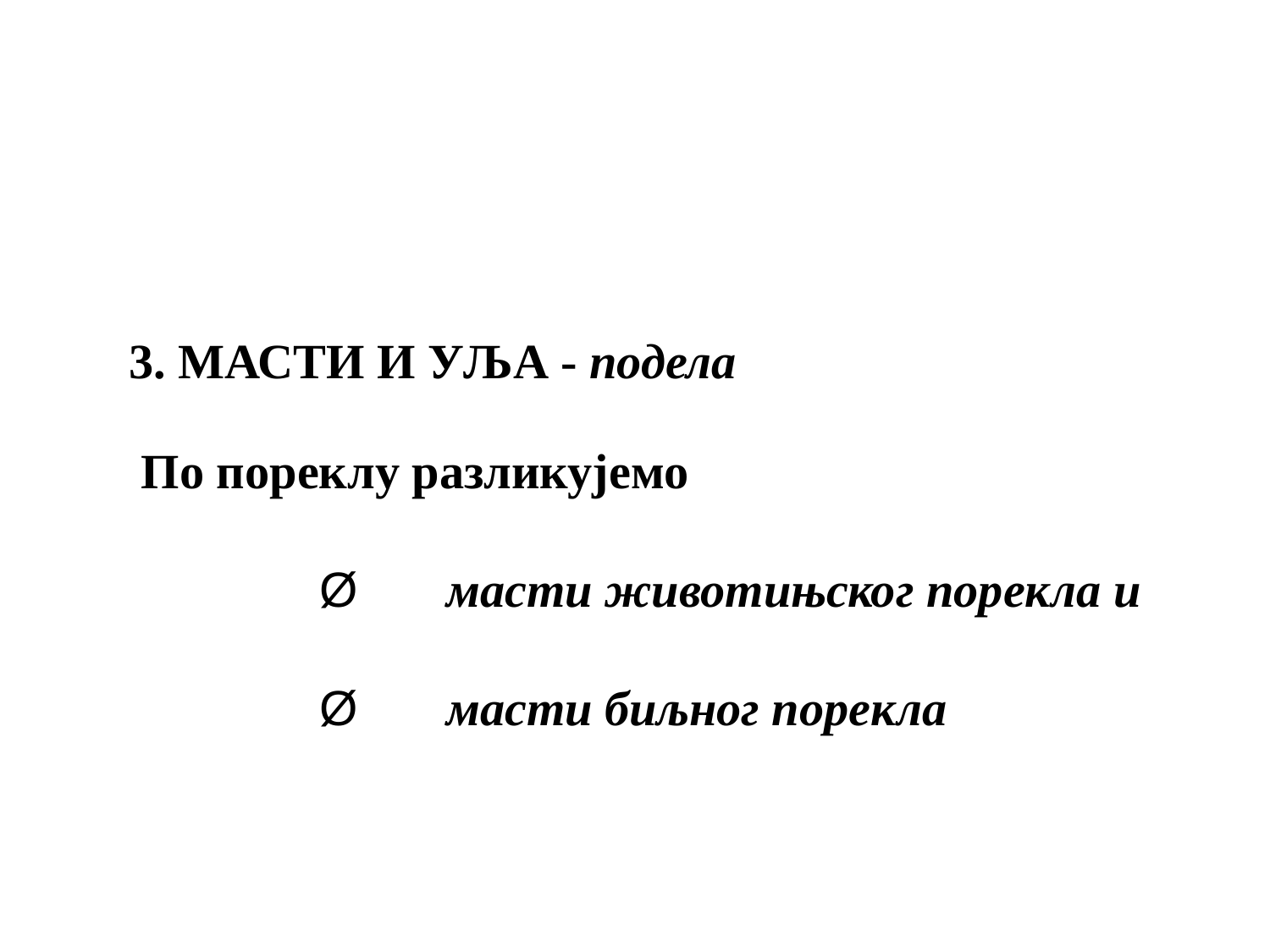

3. МАСТИ И УЉА - подела

 По пореклу разликујемо

Ø	масти животињског порекла и

Ø	масти биљног порекла